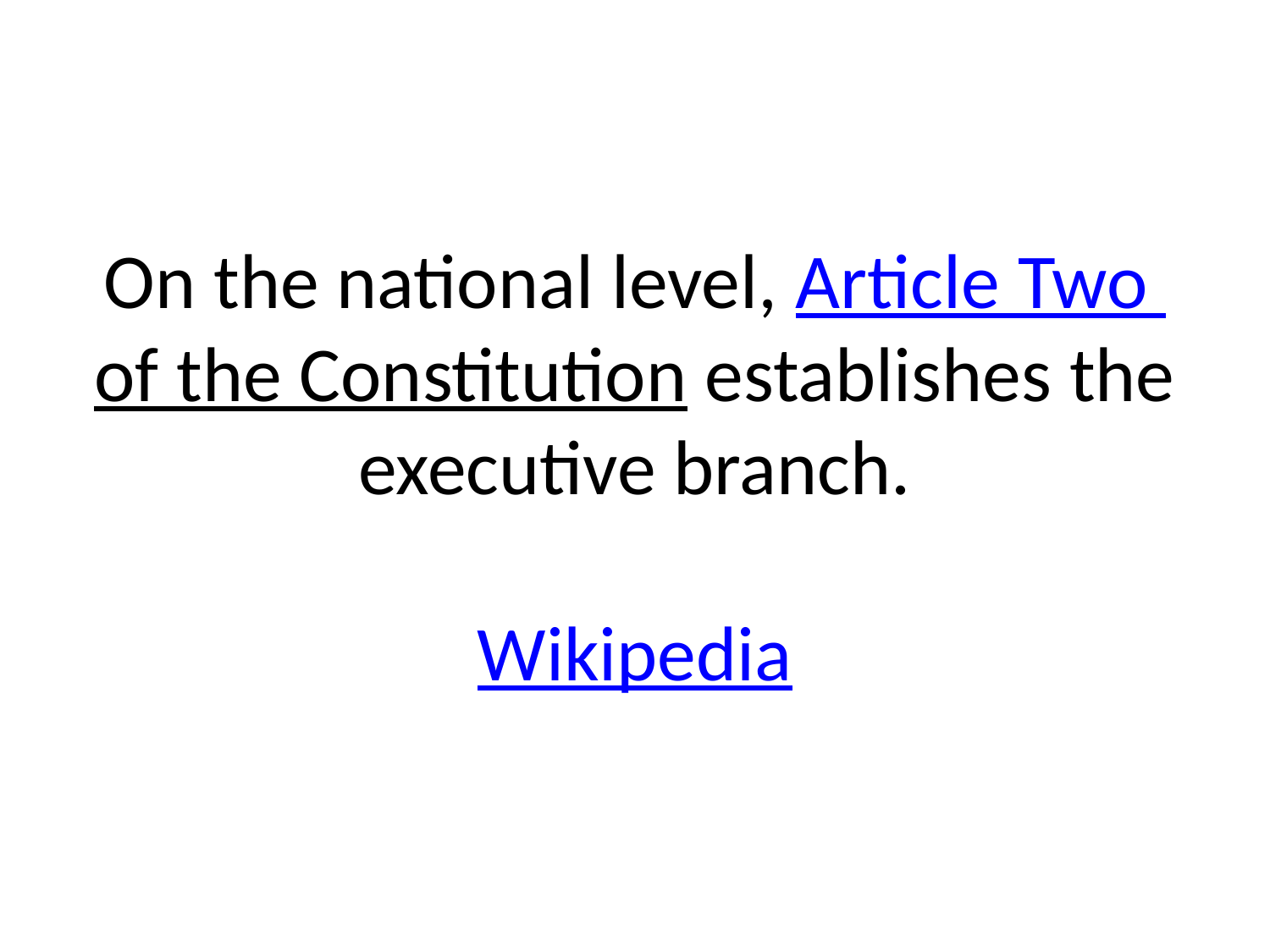

# On the national level, Article Two of the Constitution establishes the executive branch. Wikipedia